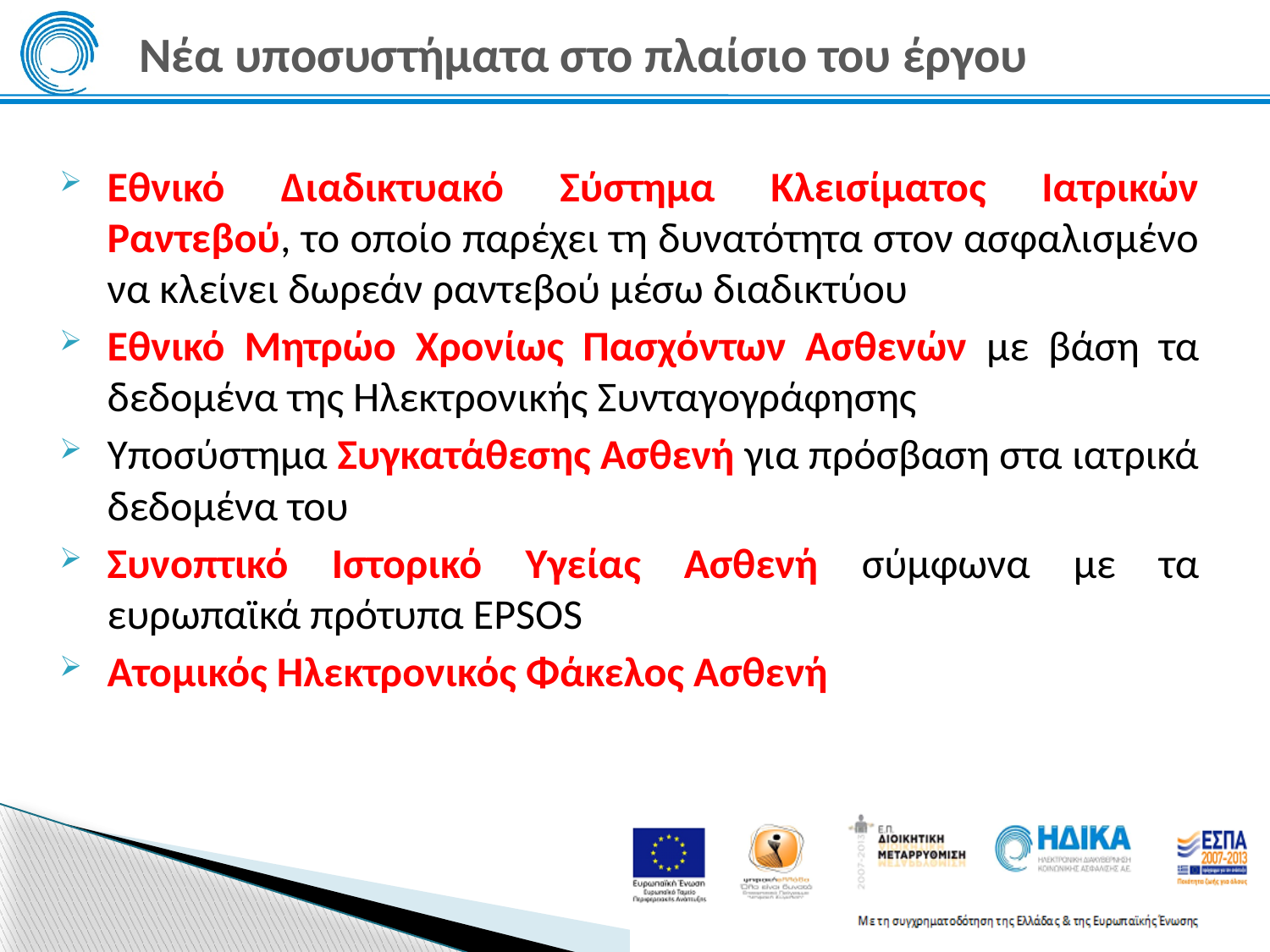

# Νέα υποσυστήματα στο πλαίσιο του έργου

Εθνικό Διαδικτυακό Σύστημα Κλεισίματος Ιατρικών Ραντεβού, το οποίο παρέχει τη δυνατότητα στον ασφαλισμένο να κλείνει δωρεάν ραντεβού μέσω διαδικτύου
Εθνικό Μητρώο Χρονίως Πασχόντων Ασθενών με βάση τα δεδομένα της Ηλεκτρονικής Συνταγογράφησης
Υποσύστημα Συγκατάθεσης Ασθενή για πρόσβαση στα ιατρικά δεδομένα του
Συνοπτικό Ιστορικό Υγείας Ασθενή σύμφωνα με τα ευρωπαϊκά πρότυπα EPSOS
Ατομικός Ηλεκτρονικός Φάκελος Ασθενή